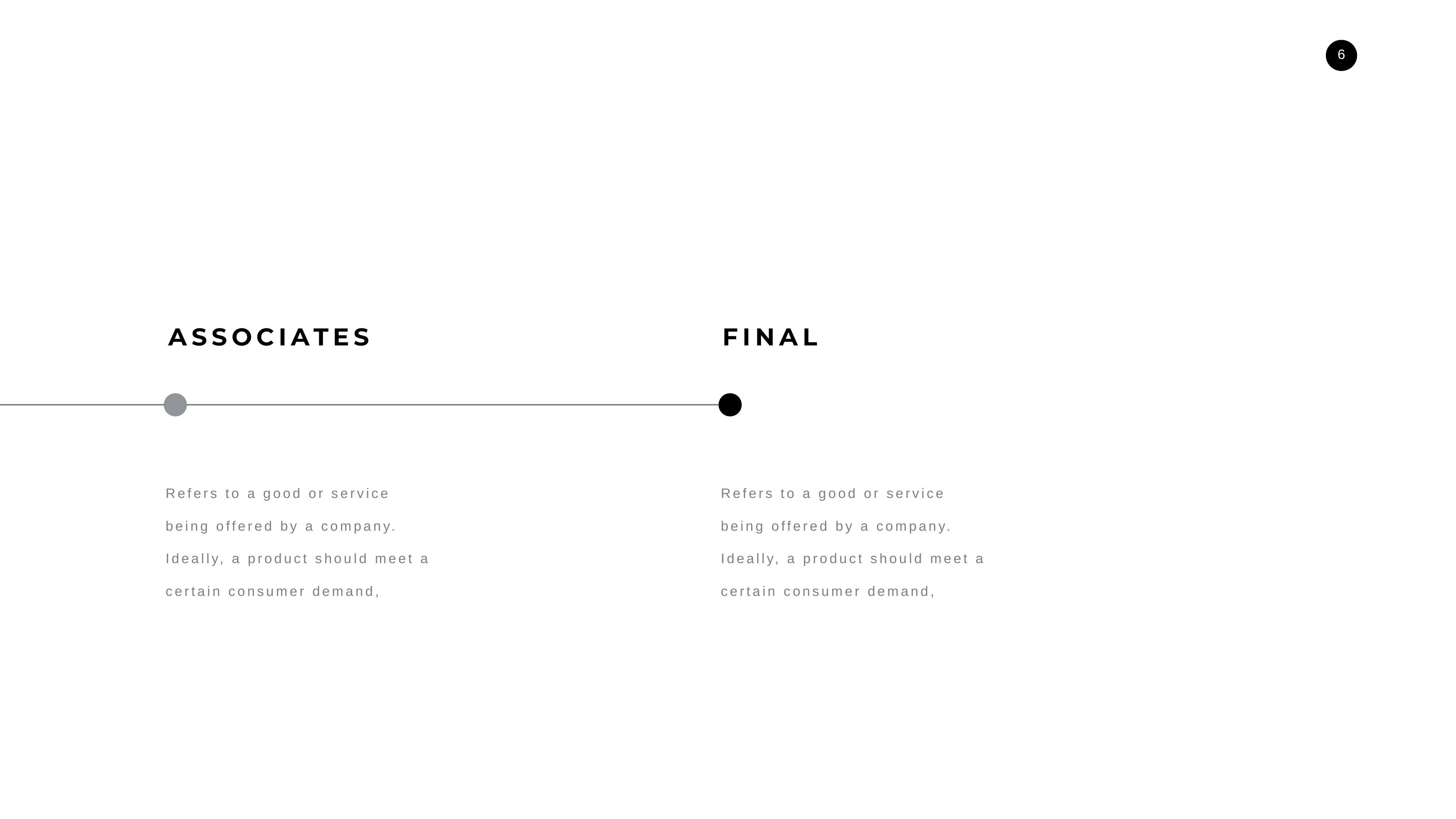

ASSOCIATES
FINAL

Refers to a good or service being offered by a company. Ideally, a product should meet a certain consumer demand,
Refers to a good or service being offered by a company. Ideally, a product should meet a certain consumer demand,